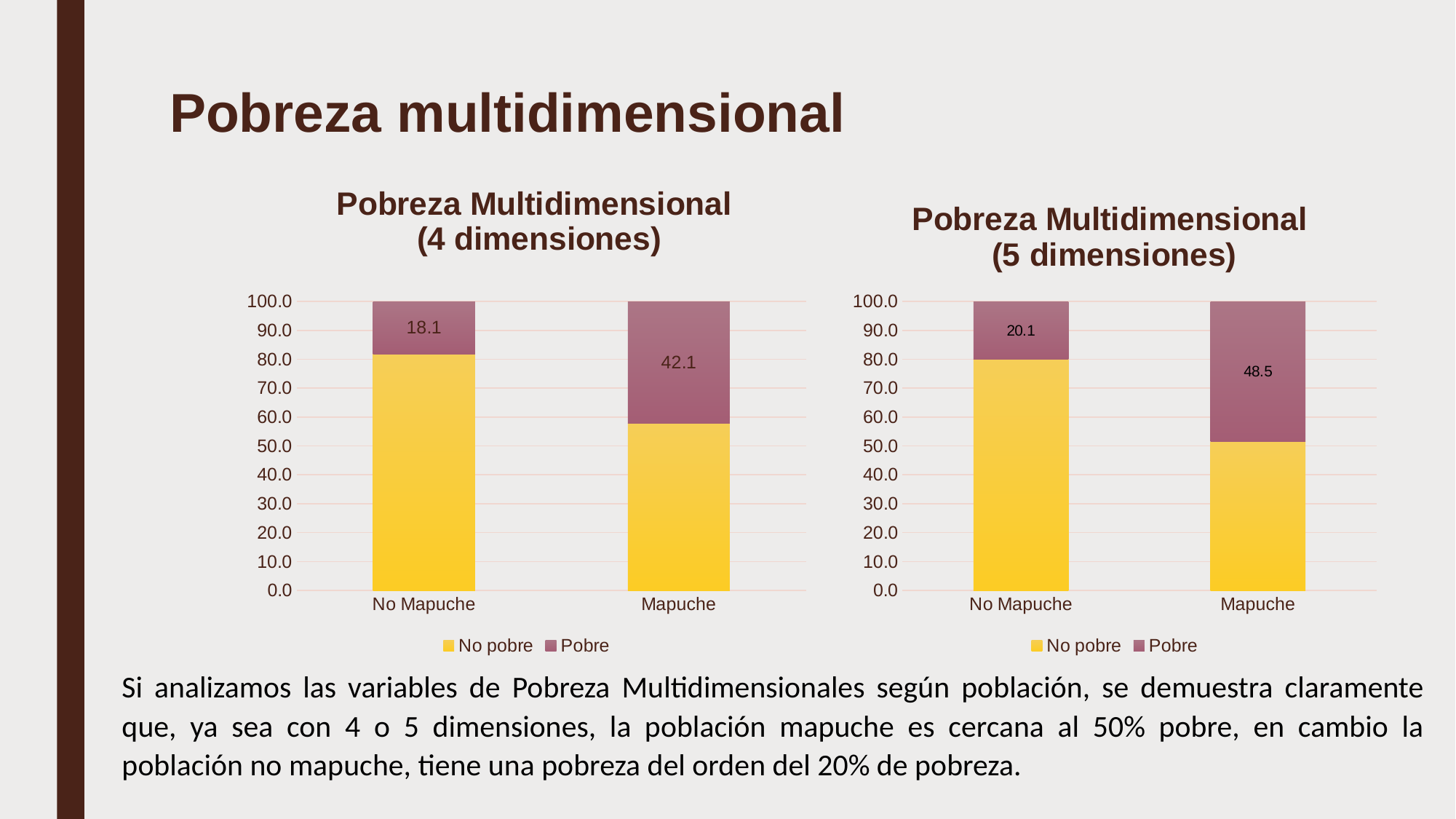

# Pobreza multidimensional

### Chart: Pobreza Multidimensional
(4 dimensiones)

| Category | No pobre | Pobre |
|---|---|---|
| No Mapuche | 81.90562980963954 | 18.094370190360475 |
| Mapuche | 57.86314525810325 | 42.136854741896755 |

### Chart: Pobreza Multidimensional
(5 dimensiones)

| Category | No pobre | Pobre |
|---|---|---|
| No Mapuche | 79.9087221095334 | 20.091277890466532 |
| Mapuche | 51.52917505030186 | 48.47082494969815 |
Si analizamos las variables de Pobreza Multidimensionales según población, se demuestra claramente que, ya sea con 4 o 5 dimensiones, la población mapuche es cercana al 50% pobre, en cambio la población no mapuche, tiene una pobreza del orden del 20% de pobreza.